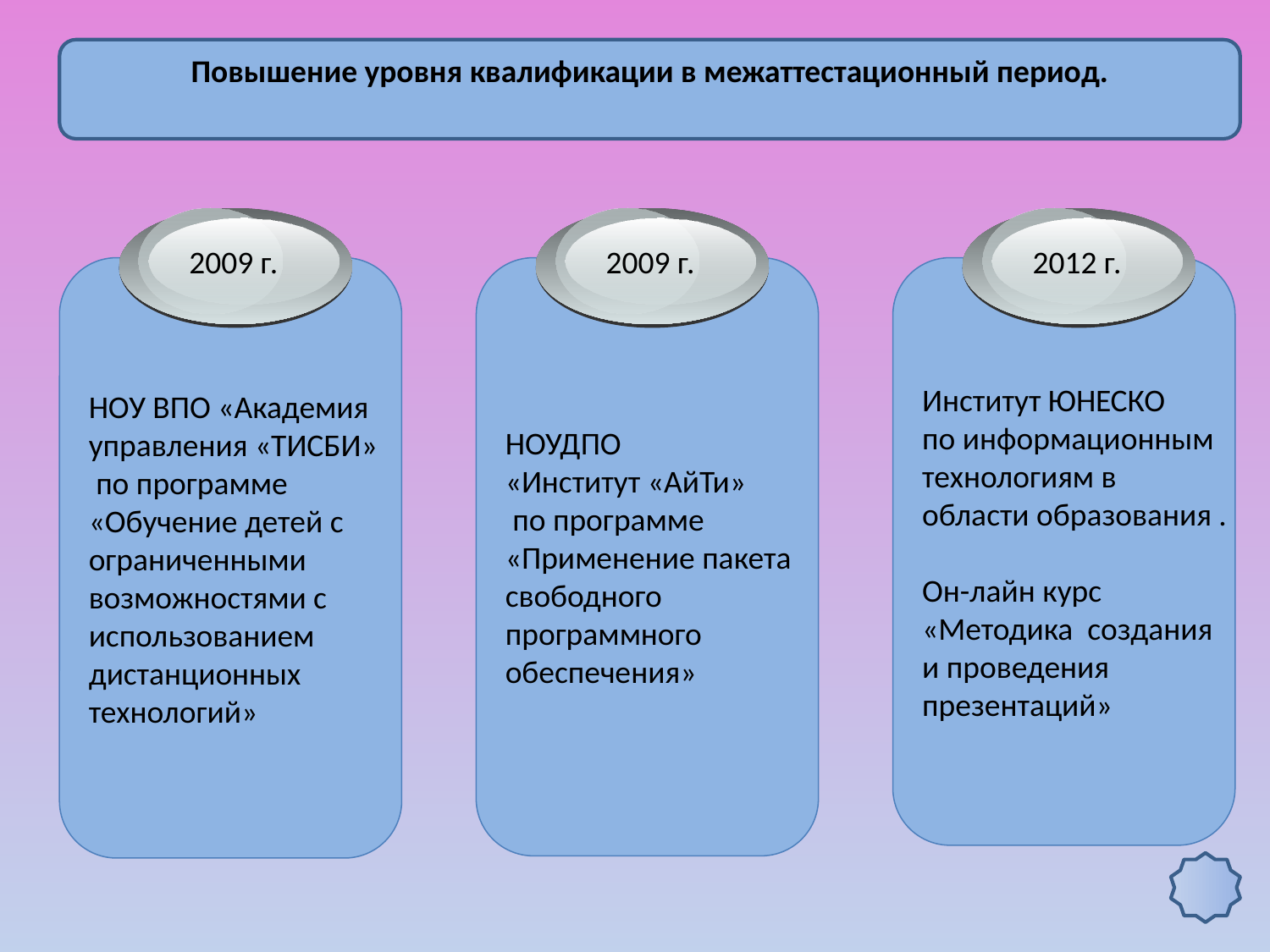

Повышение уровня квалификации в межаттестационный период.

2009 г.

2009 г.

2012 г.
НОУ ВПО «Академия
управления «ТИСБИ»
 по программе
«Обучение детей с
ограниченными
возможностями с
использованием
дистанционных
технологий»
НОУДПО
«Институт «АйТи»
 по программе
«Применение пакета
свободного
программного
обеспечения»
Институт ЮНЕСКО
по информационным
технологиям в
области образования .

Он-лайн курс
«Методика  создания
и проведения
презентаций»